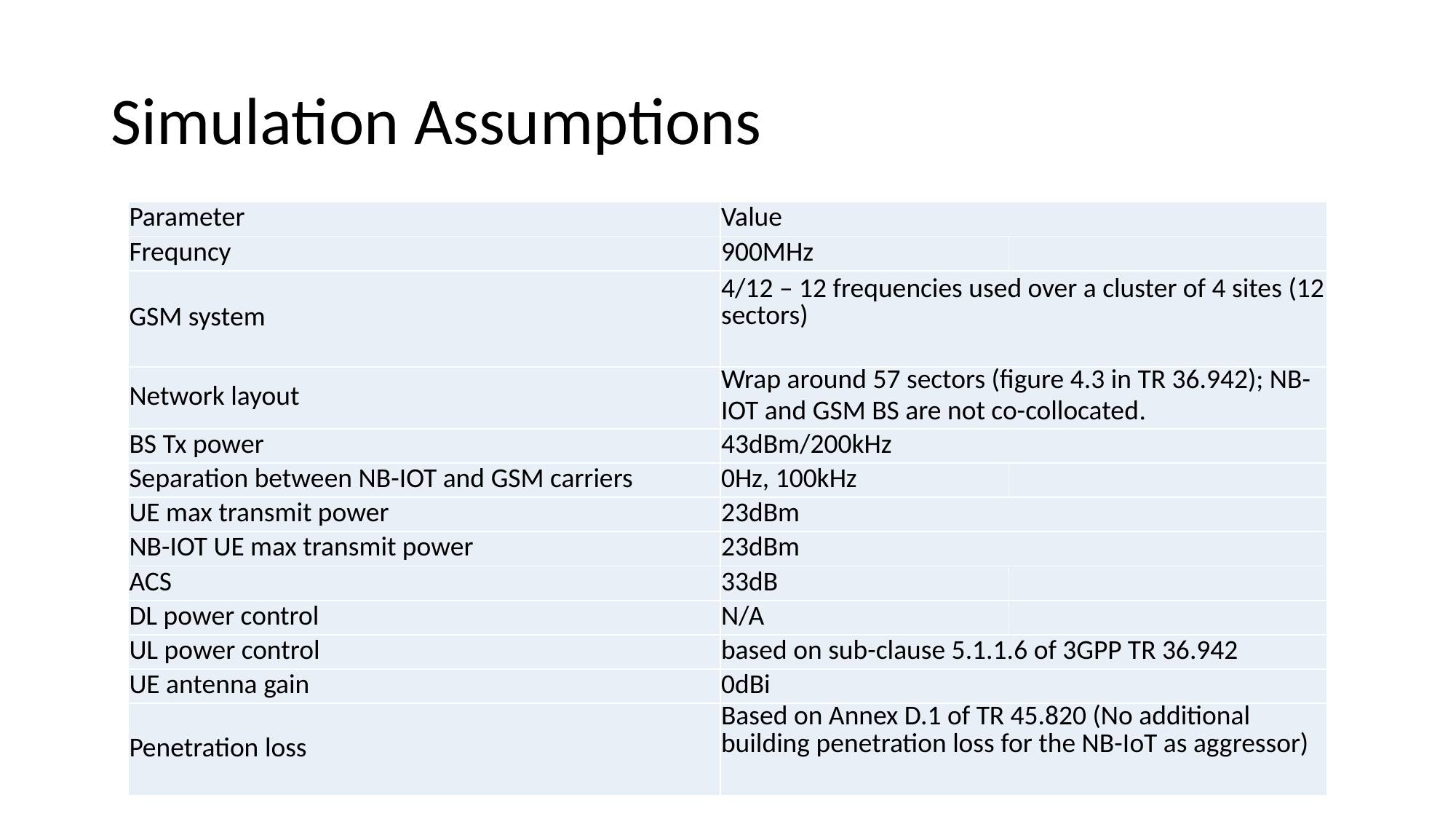

# Simulation Assumptions
| Parameter | Value |  |
| --- | --- | --- |
| Frequncy | 900MHz |  |
| GSM system | 4/12 – 12 frequencies used over a cluster of 4 sites (12 sectors) |  |
| Network layout | Wrap around 57 sectors (figure 4.3 in TR 36.942); NB-IOT and GSM BS are not co-collocated. |  |
| BS Tx power | 43dBm/200kHz |  |
| Separation between NB-IOT and GSM carriers | 0Hz, 100kHz |  |
| UE max transmit power | 23dBm |  |
| NB-IOT UE max transmit power | 23dBm |  |
| ACS | 33dB |  |
| DL power control | N/A |  |
| UL power control | based on sub-clause 5.1.1.6 of 3GPP TR 36.942 |  |
| UE antenna gain | 0dBi |  |
| Penetration loss | Based on Annex D.1 of TR 45.820 (No additional building penetration loss for the NB-IoT as aggressor) |  |